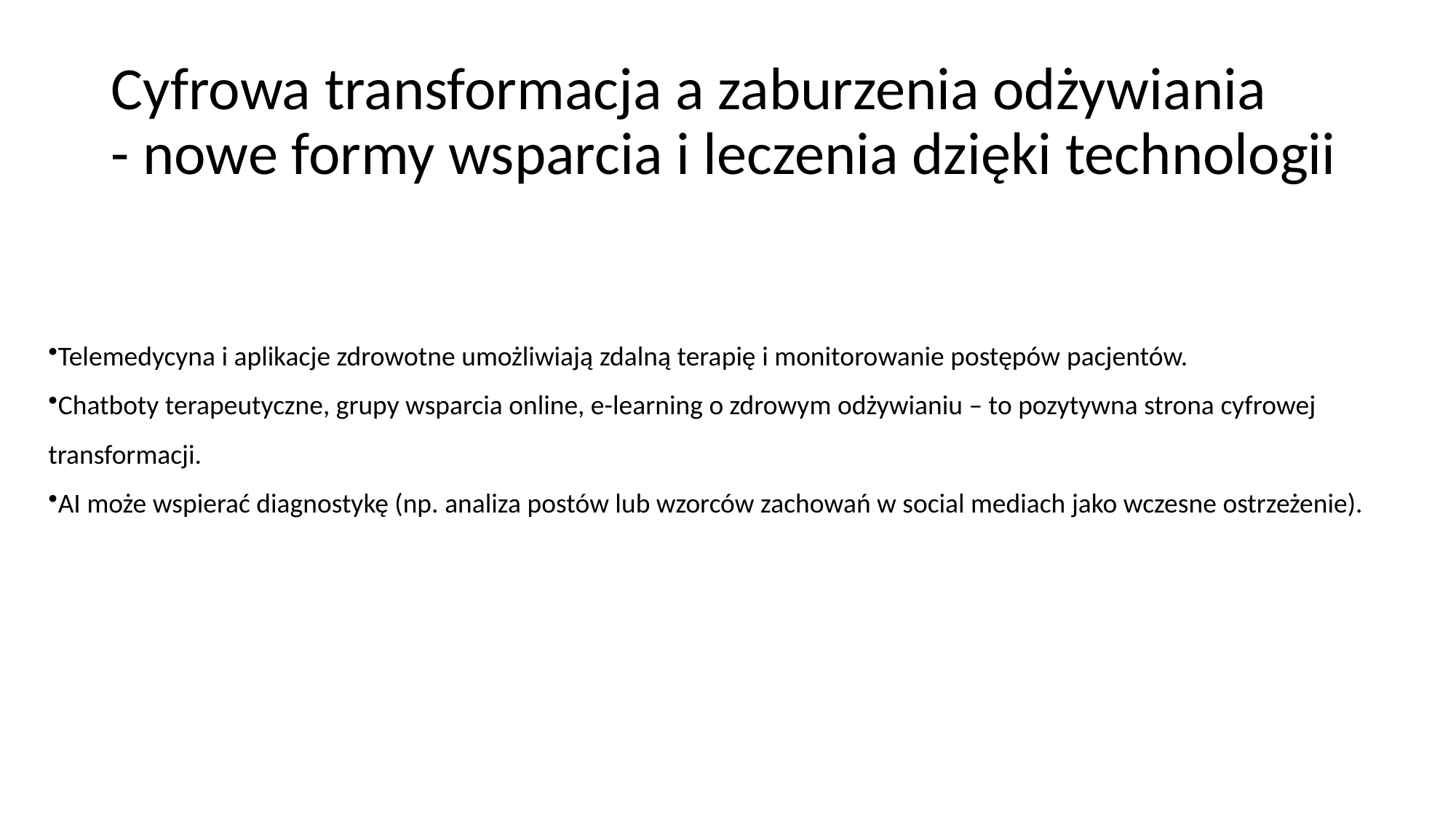

# Cyfrowa transformacja a zaburzenia odżywiania - nowe formy wsparcia i leczenia dzięki technologii
Telemedycyna i aplikacje zdrowotne umożliwiają zdalną terapię i monitorowanie postępów pacjentów.
Chatboty terapeutyczne, grupy wsparcia online, e-learning o zdrowym odżywianiu – to pozytywna strona cyfrowej transformacji.
AI może wspierać diagnostykę (np. analiza postów lub wzorców zachowań w social mediach jako wczesne ostrzeżenie).